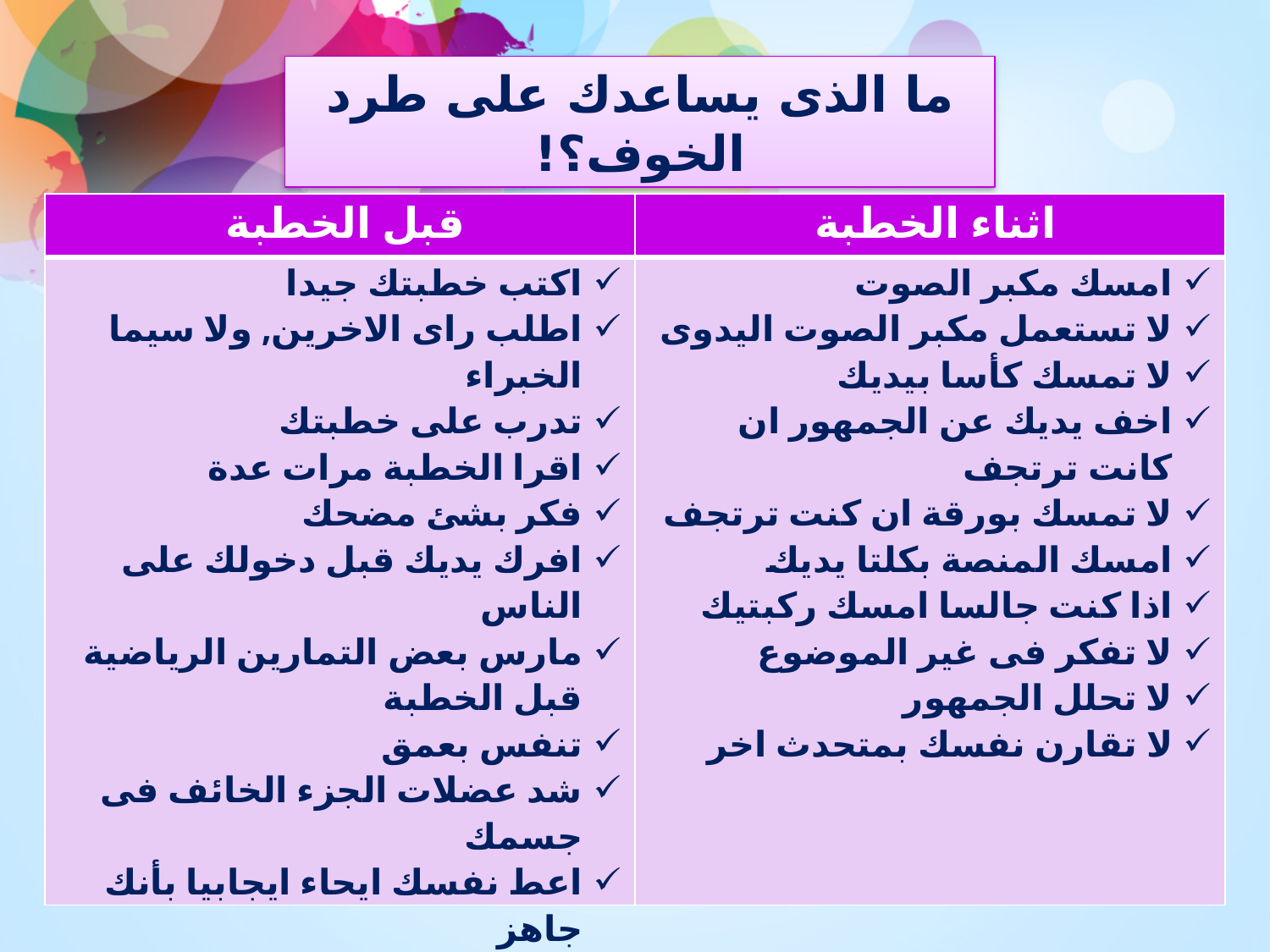

ما الذى يساعدك على طرد الخوف؟!
| قبل الخطبة | اثناء الخطبة |
| --- | --- |
| اكتب خطبتك جيدا اطلب راى الاخرين, ولا سيما الخبراء تدرب على خطبتك اقرا الخطبة مرات عدة فكر بشئ مضحك افرك يديك قبل دخولك على الناس مارس بعض التمارين الرياضية قبل الخطبة تنفس بعمق شد عضلات الجزء الخائف فى جسمك اعط نفسك ايحاء ايجابيا بأنك جاهز | امسك مكبر الصوت لا تستعمل مكبر الصوت اليدوى لا تمسك كأسا بيديك اخف يديك عن الجمهور ان كانت ترتجف لا تمسك بورقة ان كنت ترتجف امسك المنصة بكلتا يديك اذا كنت جالسا امسك ركبتيك لا تفكر فى غير الموضوع لا تحلل الجمهور لا تقارن نفسك بمتحدث اخر |